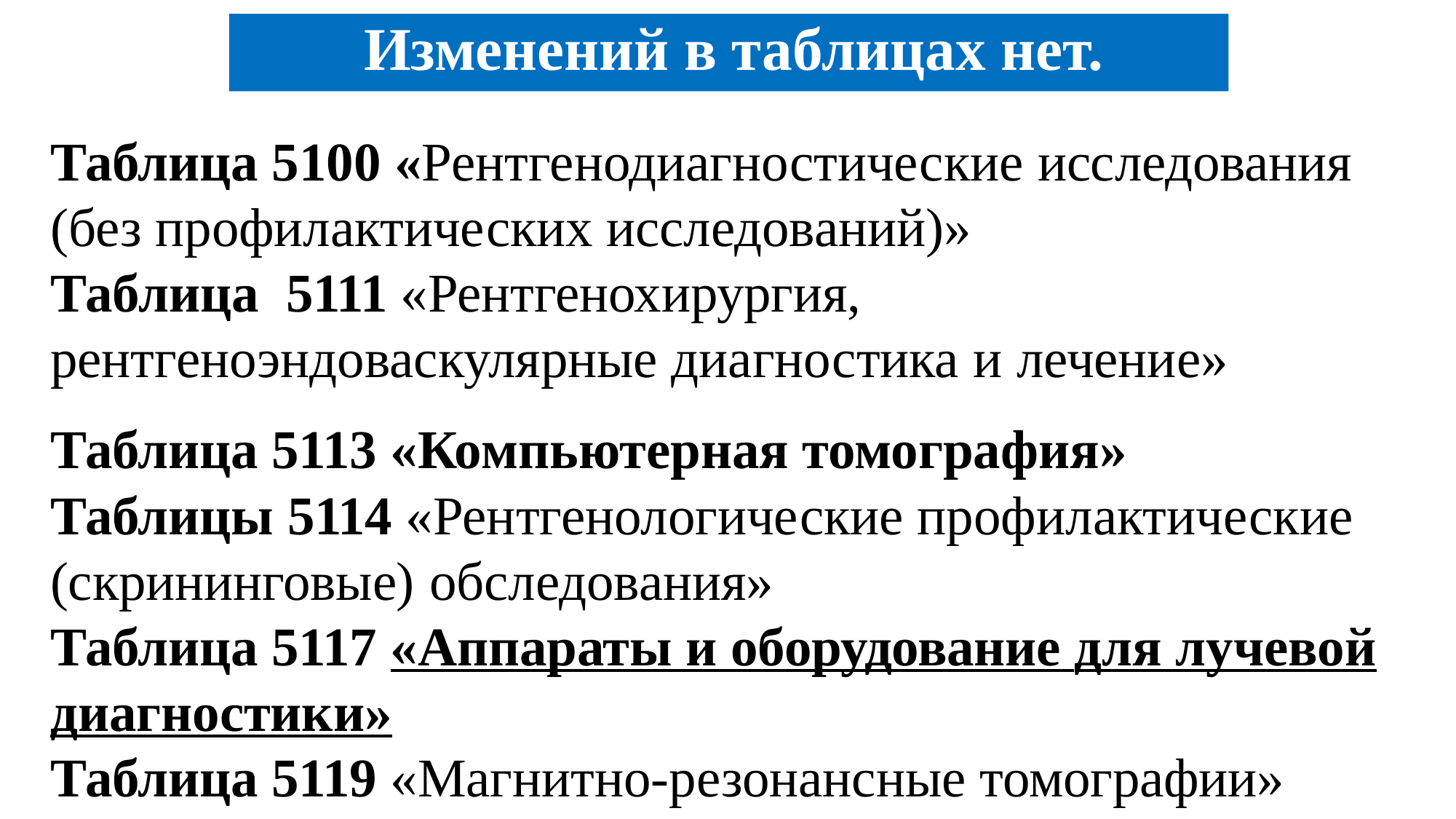

Изменений в таблицах нет.

Таблица 5100 «Рентгенодиагностические исследования (без профилактических исследований)»
Таблица  5111 «Рентгенохирургия, рентгеноэндоваскулярные диагностика и лечение»

Таблица 5113 «Компьютерная томография»
Таблицы 5114 «Рентгенологические профилактические (скрининговые) обследования»
Таблица 5117 «Аппараты и оборудование для лучевой диагностики»
Таблица 5119 «Магнитно-резонансные томографии»